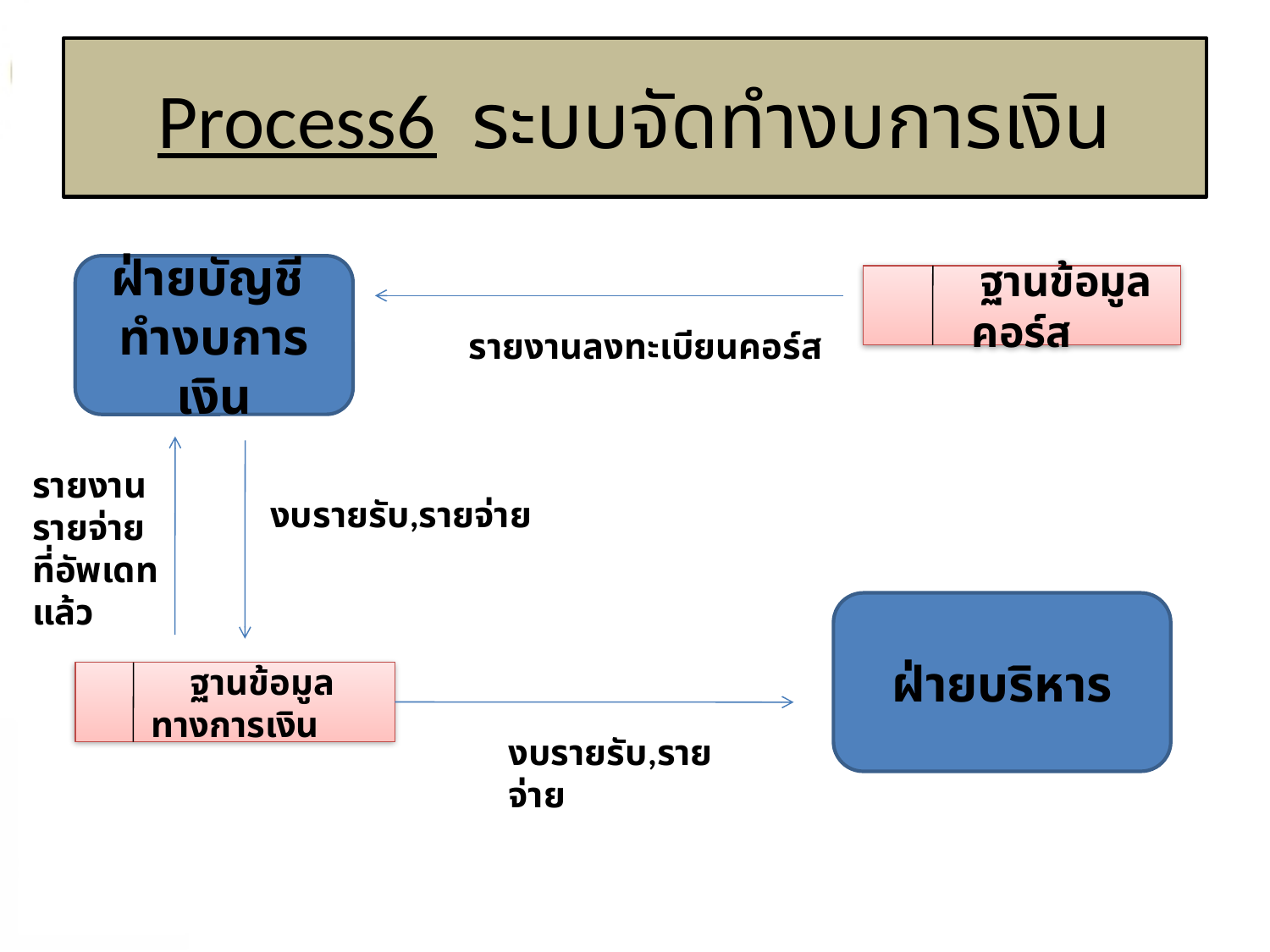

# Process6  ระบบจัดทำงบการเงิน
ฝ่ายบัญชี
ทำงบการเงิน
        ฐานข้อมูลคอร์ส
รายงานลงทะเบียนคอร์ส
รายงานรายจ่ายที่อัพเดทแล้ว
งบรายรับ,รายจ่าย
ฝ่ายบริหาร
      ฐานข้อมูลทางการเงิน
งบรายรับ,รายจ่าย